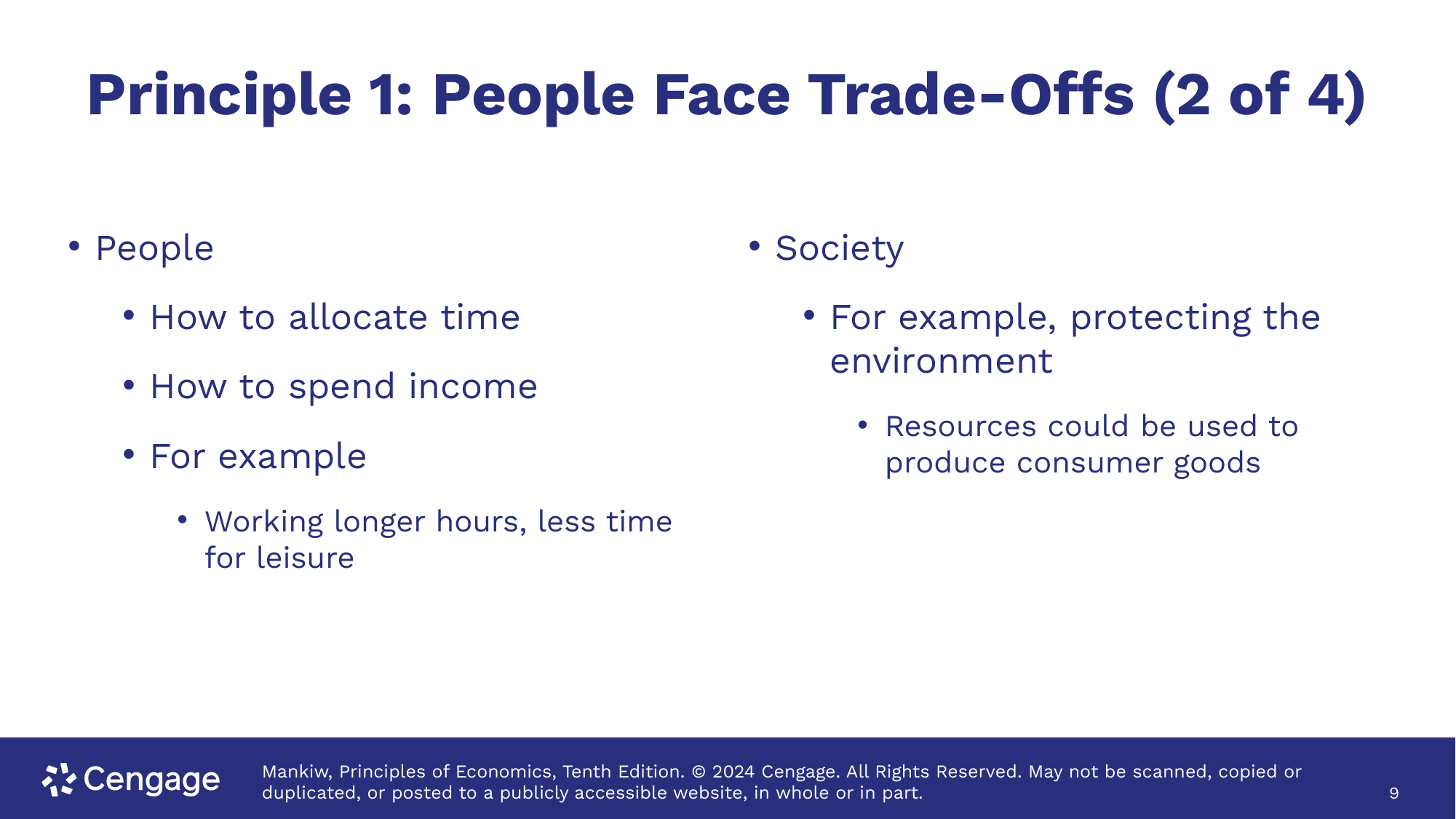

# Principle 1: People Face Trade-Offs (2 of 4)
People
How to allocate time
How to spend income
For example
Working longer hours, less time for leisure
Society
For example, protecting the environment
Resources could be used to produce consumer goods